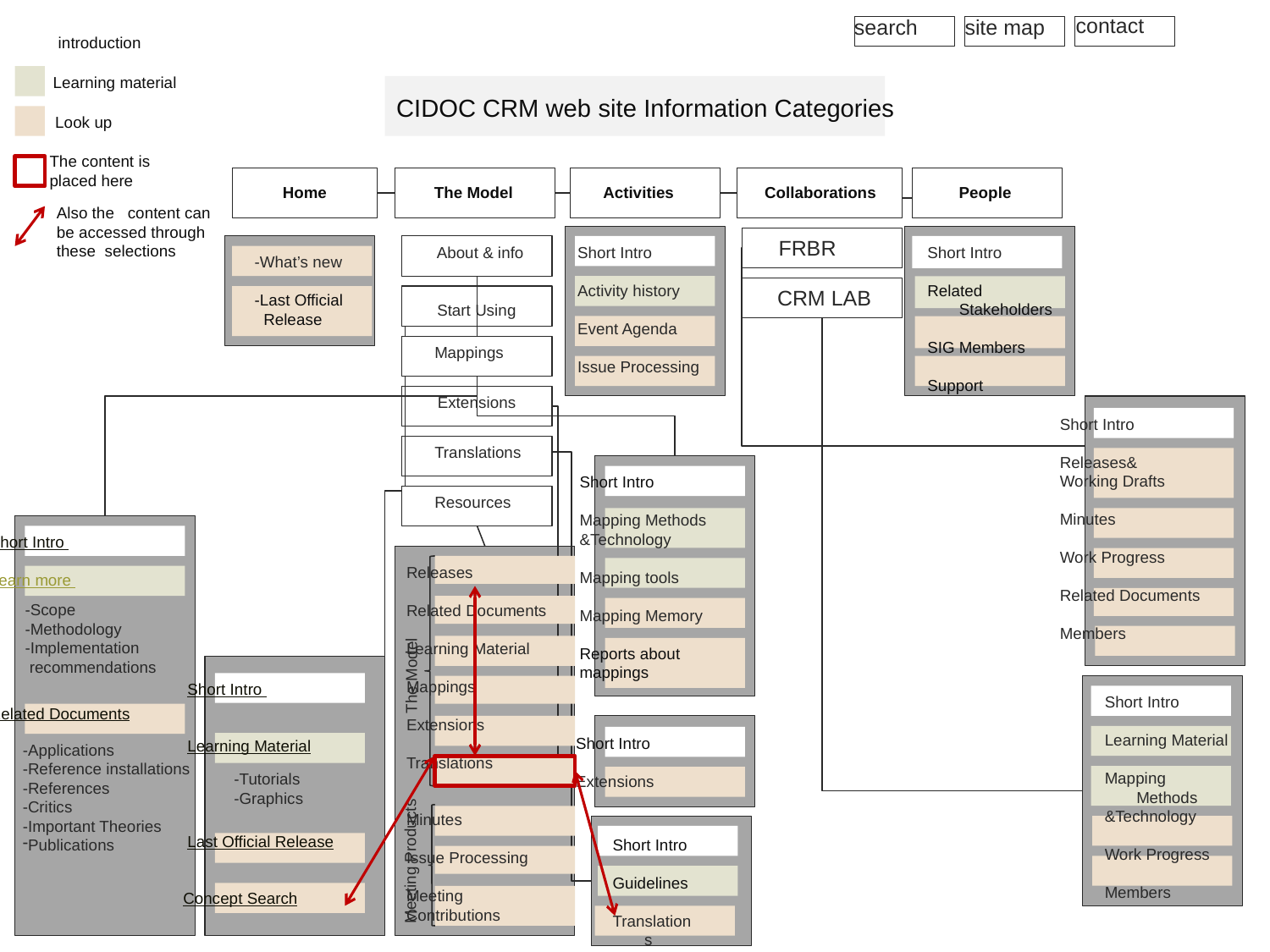

contact
search
site map

introduction

Learning material

Look up
The content is placed here

Also the   content can be accessed through these  selections

CIDOC CRM web site Information Categories

Home
The Model
Activities
Collaborations
People

FRBR

About & info
Short Intro

Activity history

Event Agenda

Issue Processing

Short Intro

Related Stakeholders

SIG Members

Support

-What’s new

-Last Official
  Release

CRM LAB

Start Using

Mappings
Mappings

Extensions

Short Intro

Releases&
Working Drafts

Minutes

Work Progress

Related Documents

Members

Translations

Short Intro

Mapping Methods
&Technology

Mapping tools

Mapping Memory

Reports about
mappings

Resources

Short Intro

Learn more

Related Documents

Releases

Related Documents

Learning Material

Mappings

Extensions

Translations

Minutes

Issue Processing

Meeting
Contributions

-Scope
-Methodology
-Implementation
 recommendations

The Model

     Short Intro

     Learning Material

     Last Official Release

    Concept Search

Short Intro

Learning Material

Mapping Methods
&Technology

Work Progress

Members

Short Intro

Extensions

-Applications
-Reference installations
-References
-Critics
-Important Theories
Publications

-Tutorials
-Graphics

Short Intro

Guidelines

Translations

Meeting Products